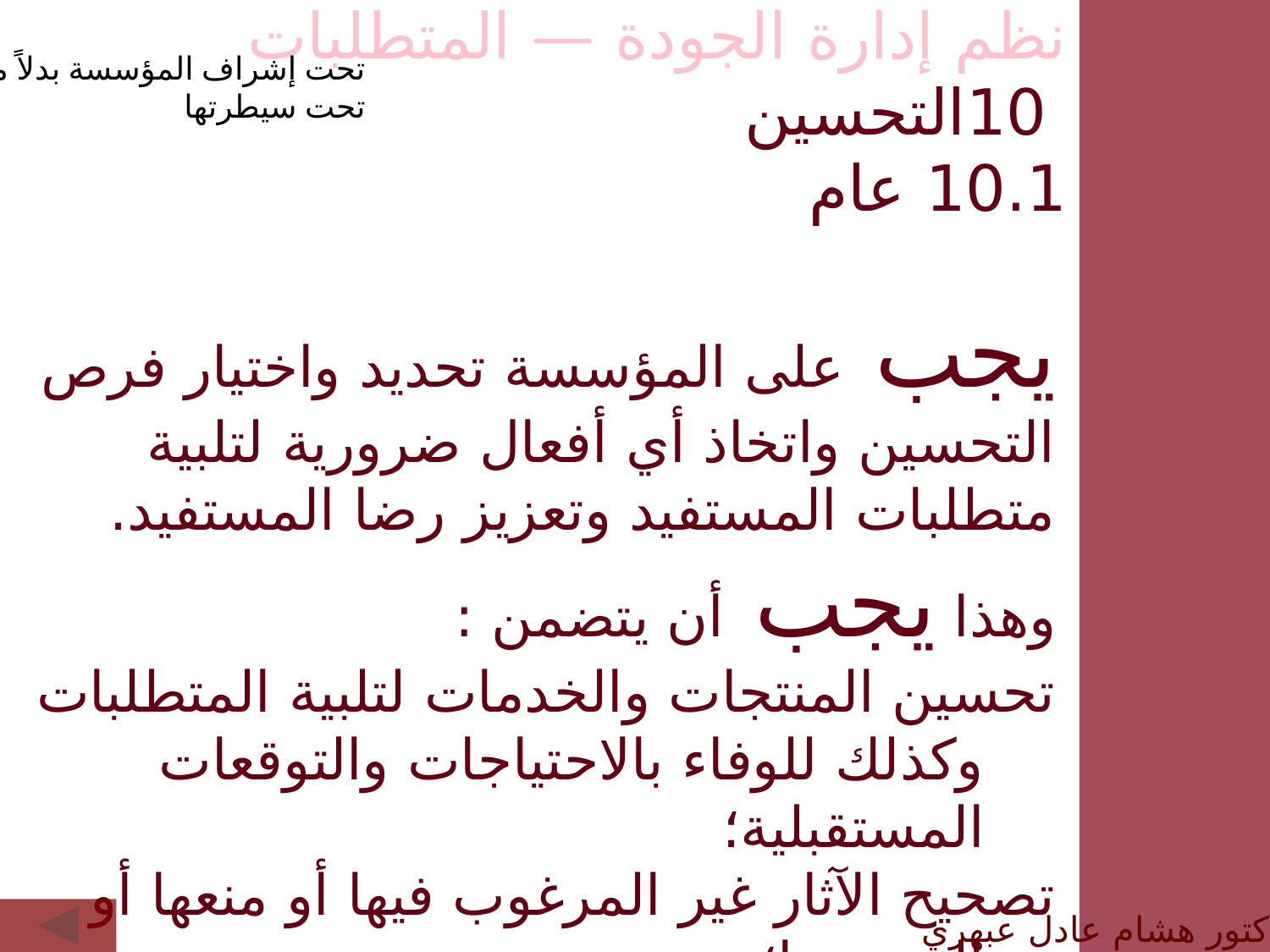

نظم إدارة الجودة — المتطلبات
 10التحسين
10.1 عام
تحت إشراف المؤسسة بدلاً من
تحت سيطرتها
يجب على المؤسسة تحديد واختيار فرص التحسين واتخاذ أي أفعال ضرورية لتلبية متطلبات المستفيد وتعزيز رضا المستفيد.
وهذا يجب أن يتضمن :
تحسين المنتجات والخدمات لتلبية المتطلبات وكذلك للوفاء بالاحتياجات والتوقعات المستقبلية؛
تصحيح الآثار غير المرغوب فيها أو منعها أو الحد منها؛
تحسين أداء وفاعلية نظام إدارة الجودة.

الدكتور هشام عادل عبهري